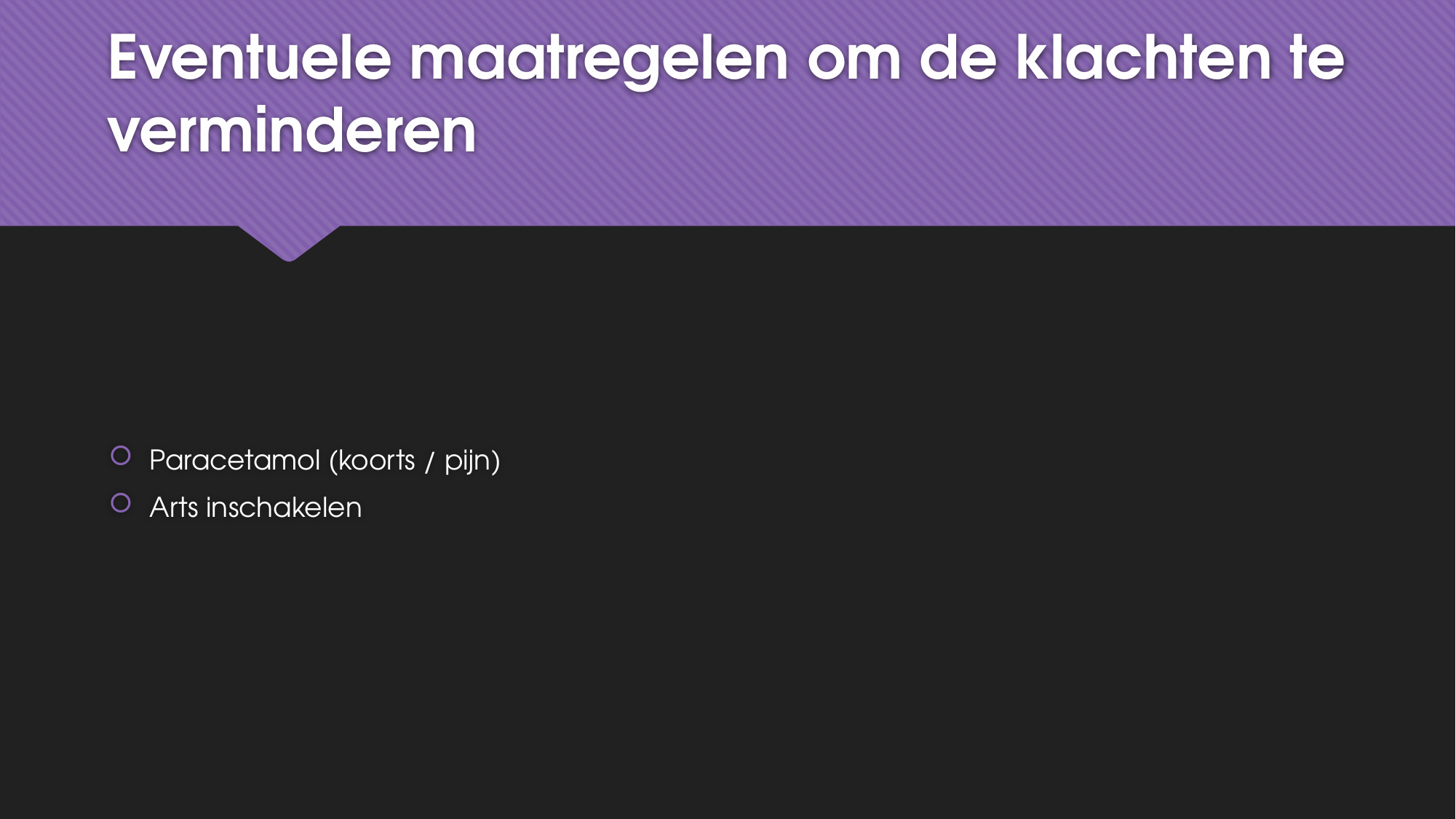

# Eventuele maatregelen om de klachten te verminderen
Paracetamol (koorts / pijn)
Arts inschakelen